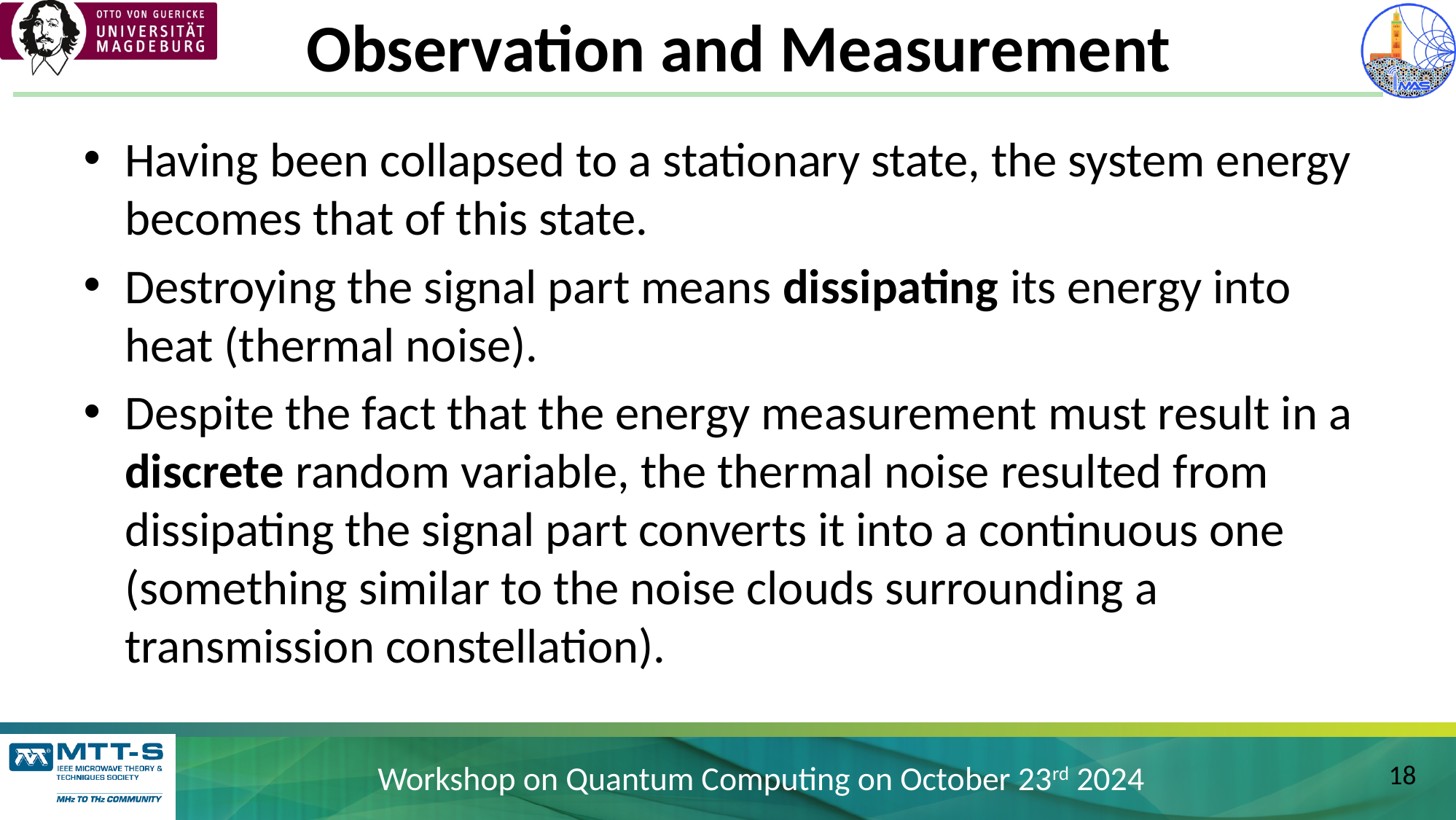

# Observation and Measurement
Having been collapsed to a stationary state, the system energy becomes that of this state.
Destroying the signal part means dissipating its energy into heat (thermal noise).
Despite the fact that the energy measurement must result in a discrete random variable, the thermal noise resulted from dissipating the signal part converts it into a continuous one (something similar to the noise clouds surrounding a transmission constellation).